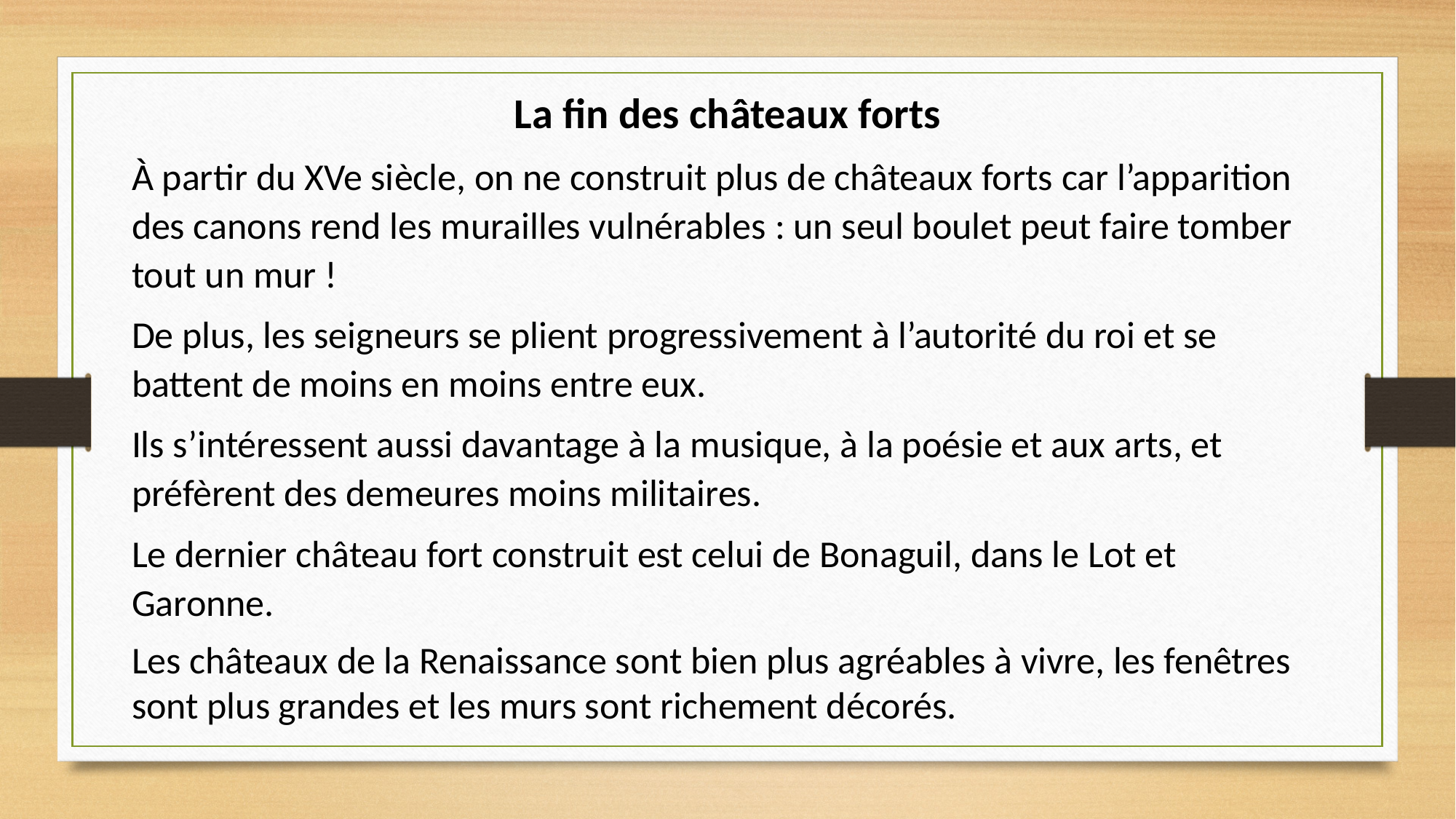

La fin des châteaux forts
À partir du XVe siècle, on ne construit plus de châteaux forts car l’apparition des canons rend les murailles vulnérables : un seul boulet peut faire tomber tout un mur !
De plus, les seigneurs se plient progressivement à l’autorité du roi et se battent de moins en moins entre eux.
Ils s’intéressent aussi davantage à la musique, à la poésie et aux arts, et préfèrent des demeures moins militaires.
Le dernier château fort construit est celui de Bonaguil, dans le Lot et Garonne.
Les châteaux de la Renaissance sont bien plus agréables à vivre, les fenêtres sont plus grandes et les murs sont richement décorés.